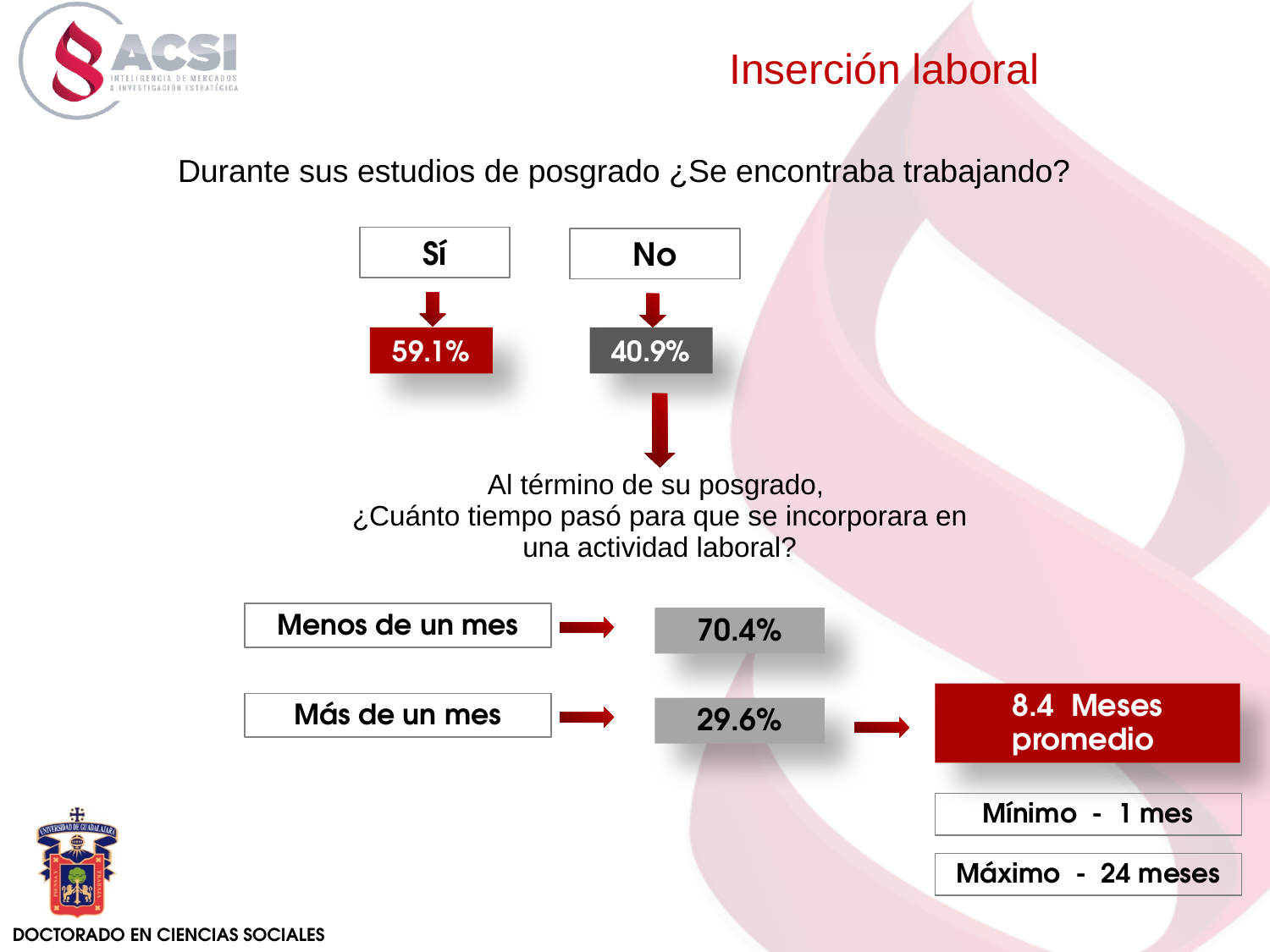

Inserción laboral
Durante sus estudios de posgrado ¿Se encontraba trabajando?
Sí
No

59.1%
40.9%

Al término de su posgrado,
¿Cuánto tiempo pasó para que se incorporara en una actividad laboral?
Menos de un mes
70.4%

8.4  Meses promedio
Más de un mes
29.6%

Mínimo  -  1 mes
Máximo  -  24 meses